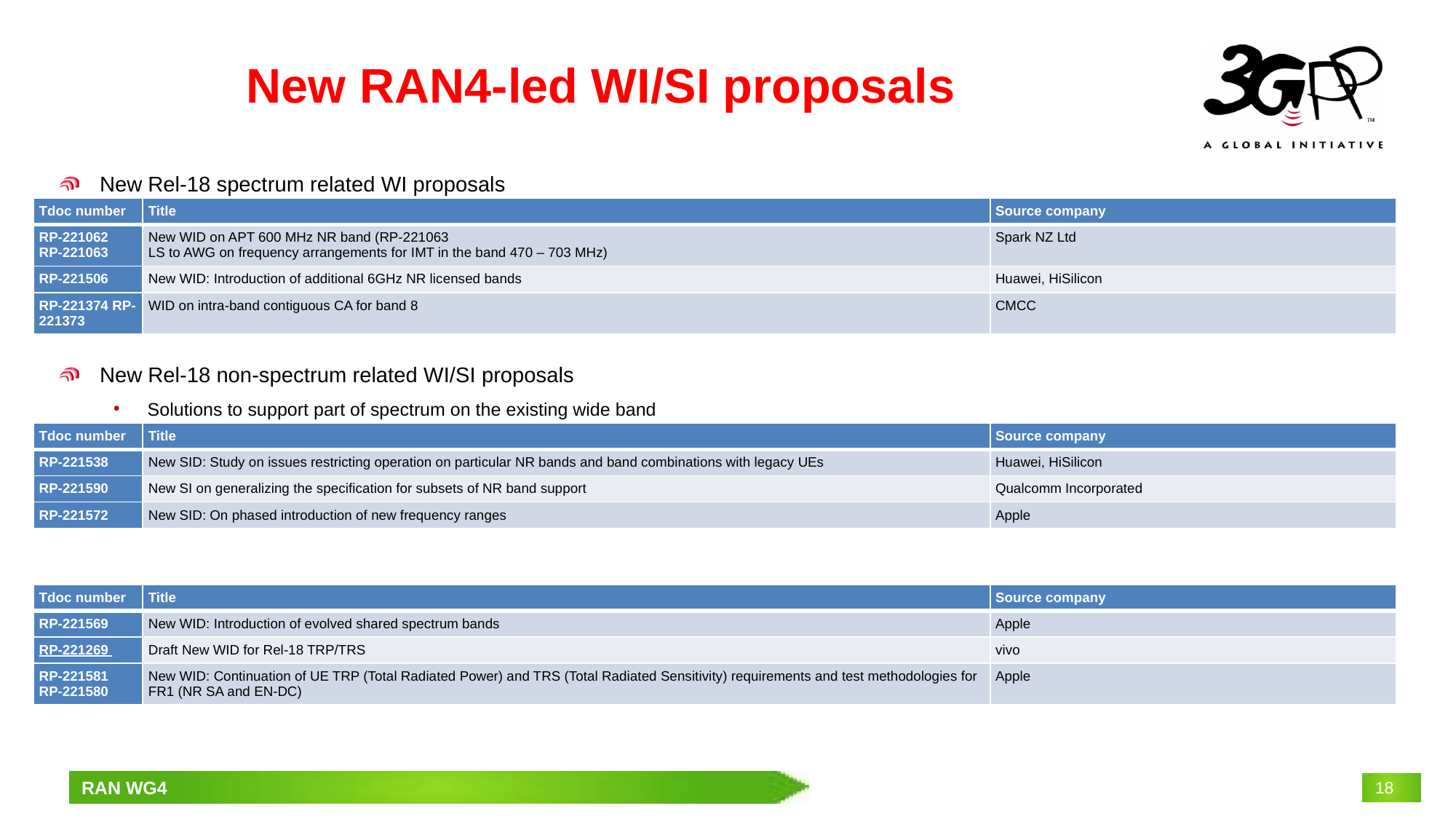

# New RAN4-led WI/SI proposals
New Rel-18 spectrum related WI proposals

New Rel-18 non-spectrum related WI/SI proposals
Solutions to support part of spectrum on the existing wide band

Other new WI proposals
| Tdoc number | Title | Source company |
| --- | --- | --- |
| RP-221062 RP‑221063 | New WID on APT 600 MHz NR band (RP‑221063 LS to AWG on frequency arrangements for IMT in the band 470 – 703 MHz) | Spark NZ Ltd |
| RP-221506 | New WID: Introduction of additional 6GHz NR licensed bands | Huawei, HiSilicon |
| RP-221374 RP-221373 | WID on intra-band contiguous CA for band 8 | CMCC |
| Tdoc number | Title | Source company |
| --- | --- | --- |
| RP-221538 | New SID: Study on issues restricting operation on particular NR bands and band combinations with legacy UEs | Huawei, HiSilicon |
| RP-221590 | New SI on generalizing the specification for subsets of NR band support | Qualcomm Incorporated |
| RP-221572 | New SID: On phased introduction of new frequency ranges | Apple |
| Tdoc number | Title | Source company |
| --- | --- | --- |
| RP-221569 | New WID: Introduction of evolved shared spectrum bands | Apple |
| RP‑221269 | Draft New WID for Rel-18 TRP/TRS | vivo |
| RP-221581 RP-221580 | New WID: Continuation of UE TRP (Total Radiated Power) and TRS (Total Radiated Sensitivity) requirements and test methodologies for FR1 (NR SA and EN-DC) | Apple |